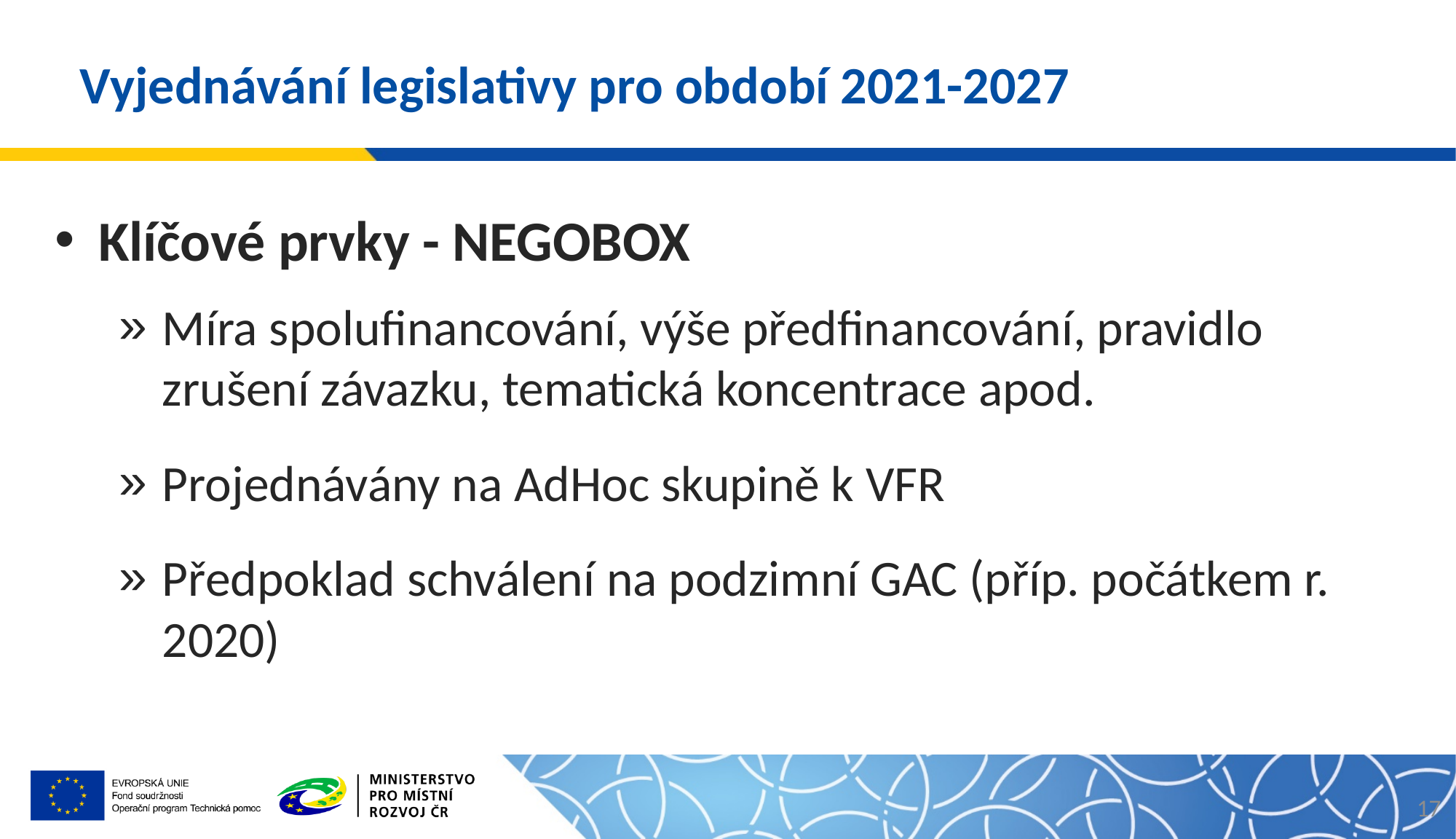

# Vyjednávání legislativy pro období 2021-2027
Klíčové prvky - NEGOBOX
Míra spolufinancování, výše předfinancování, pravidlo zrušení závazku, tematická koncentrace apod.
Projednávány na AdHoc skupině k VFR
Předpoklad schválení na podzimní GAC (příp. počátkem r. 2020)
17